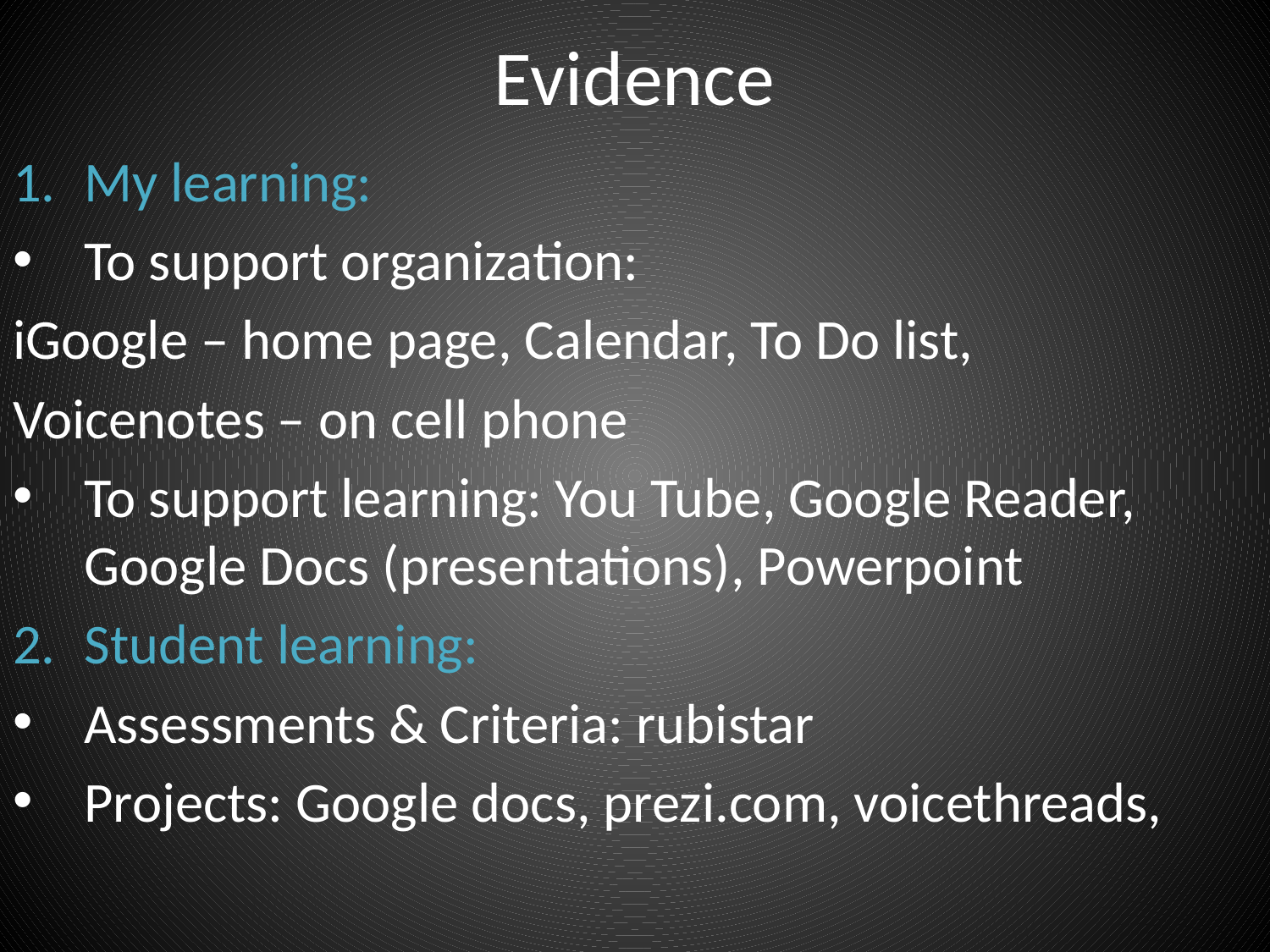

# Evidence
My learning:
To support organization:
iGoogle – home page, Calendar, To Do list,
Voicenotes – on cell phone
To support learning: You Tube, Google Reader, Google Docs (presentations), Powerpoint
Student learning:
Assessments & Criteria: rubistar
Projects: Google docs, prezi.com, voicethreads,